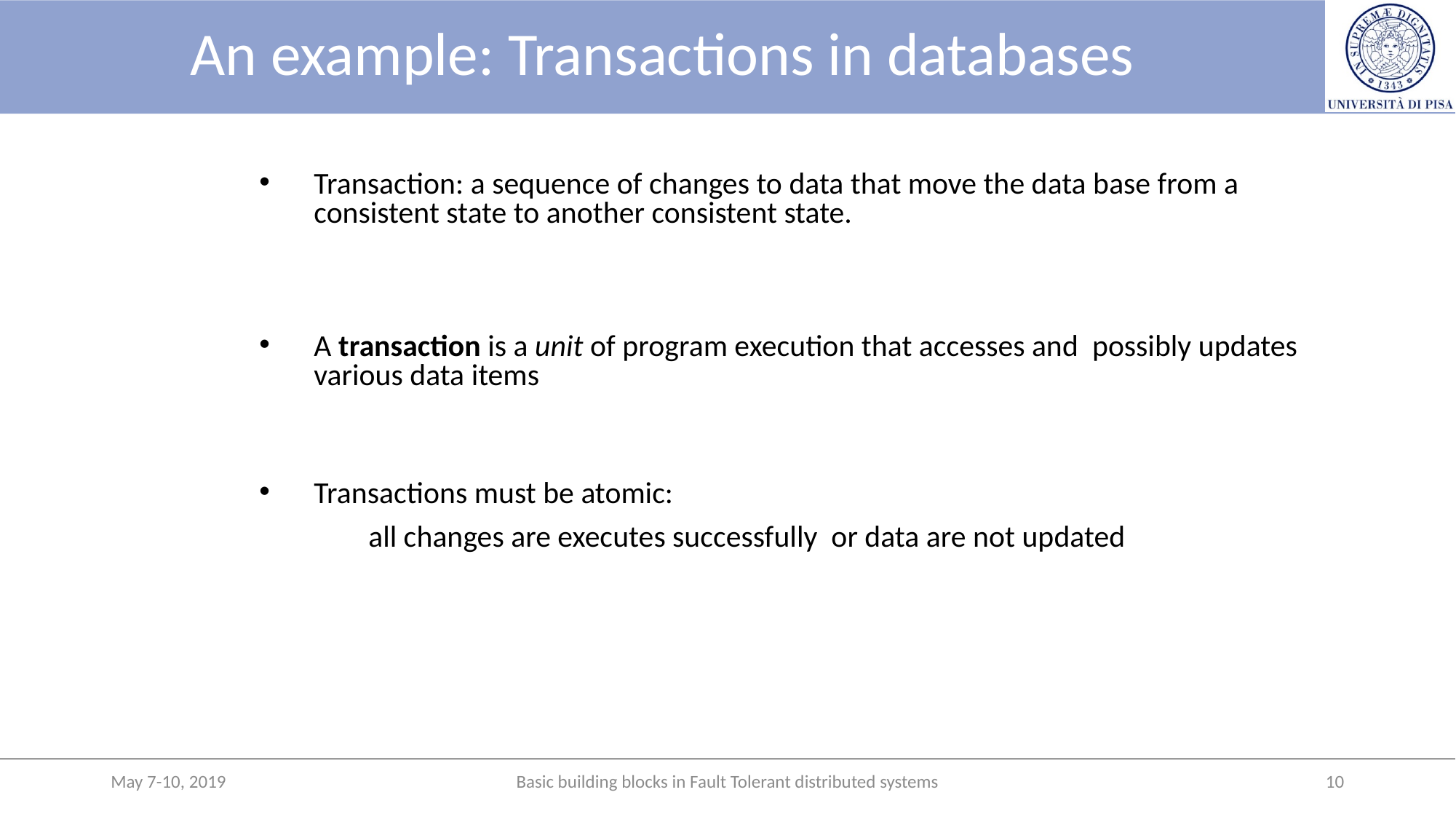

# An example: Transactions in databases
Transaction: a sequence of changes to data that move the data base from a consistent state to another consistent state.

A transaction is a unit of program execution that accesses and  possibly updates various data items

Transactions must be atomic:
	all changes are executes successfully  or data are not updated

May 7-10, 2019
Basic building blocks in Fault Tolerant distributed systems
10